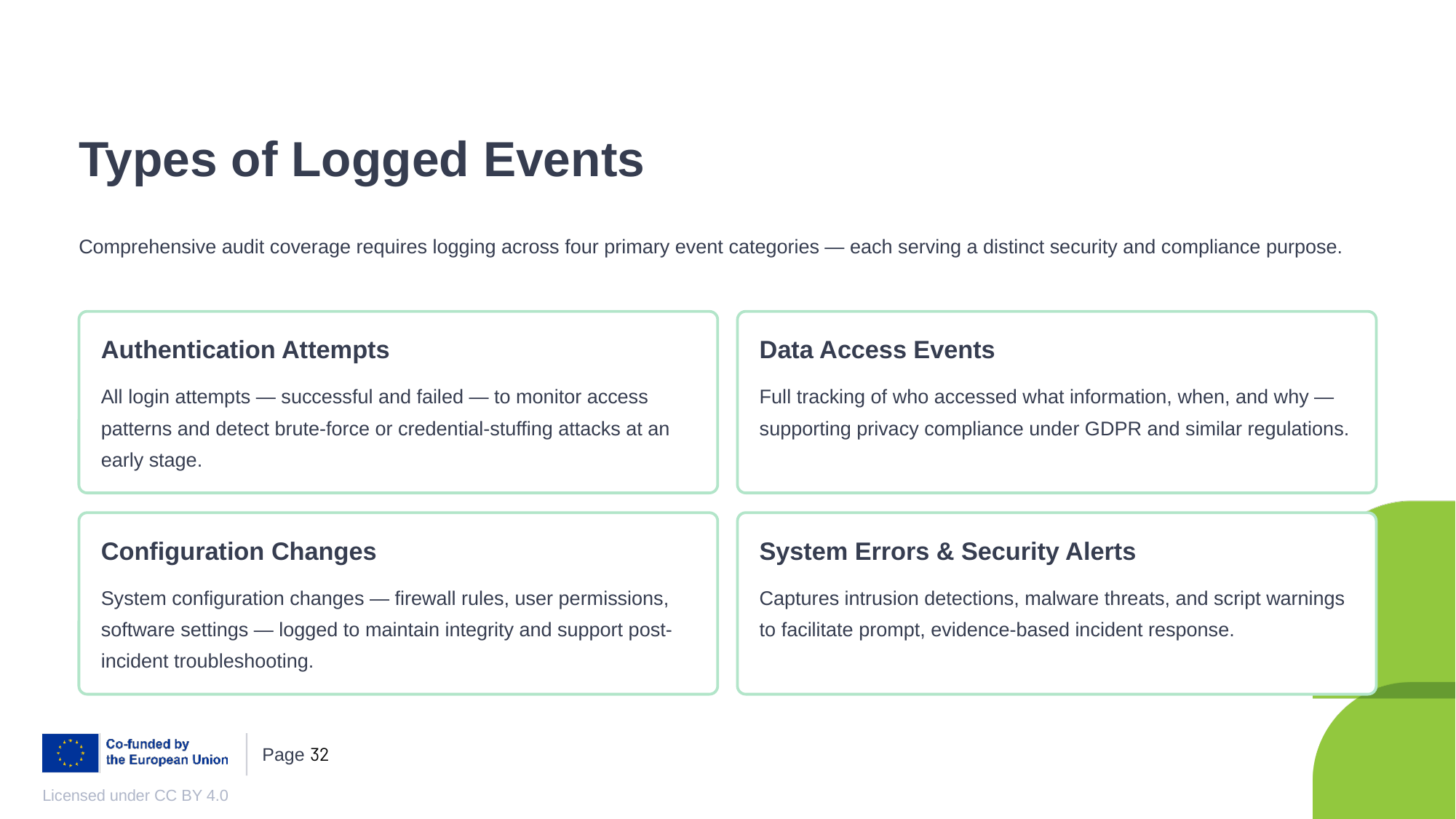

Types of Logged Events
Comprehensive audit coverage requires logging across four primary event categories — each serving a distinct security and compliance purpose.

Authentication Attempts
Data Access Events
All login attempts — successful and failed — to monitor access patterns and detect brute-force or credential-stuffing attacks at an early stage.
Full tracking of who accessed what information, when, and why — supporting privacy compliance under GDPR and similar regulations.

Configuration Changes
System Errors & Security Alerts
System configuration changes — firewall rules, user permissions, software settings — logged to maintain integrity and support post-incident troubleshooting.
Captures intrusion detections, malware threats, and script warnings to facilitate prompt, evidence-based incident response.